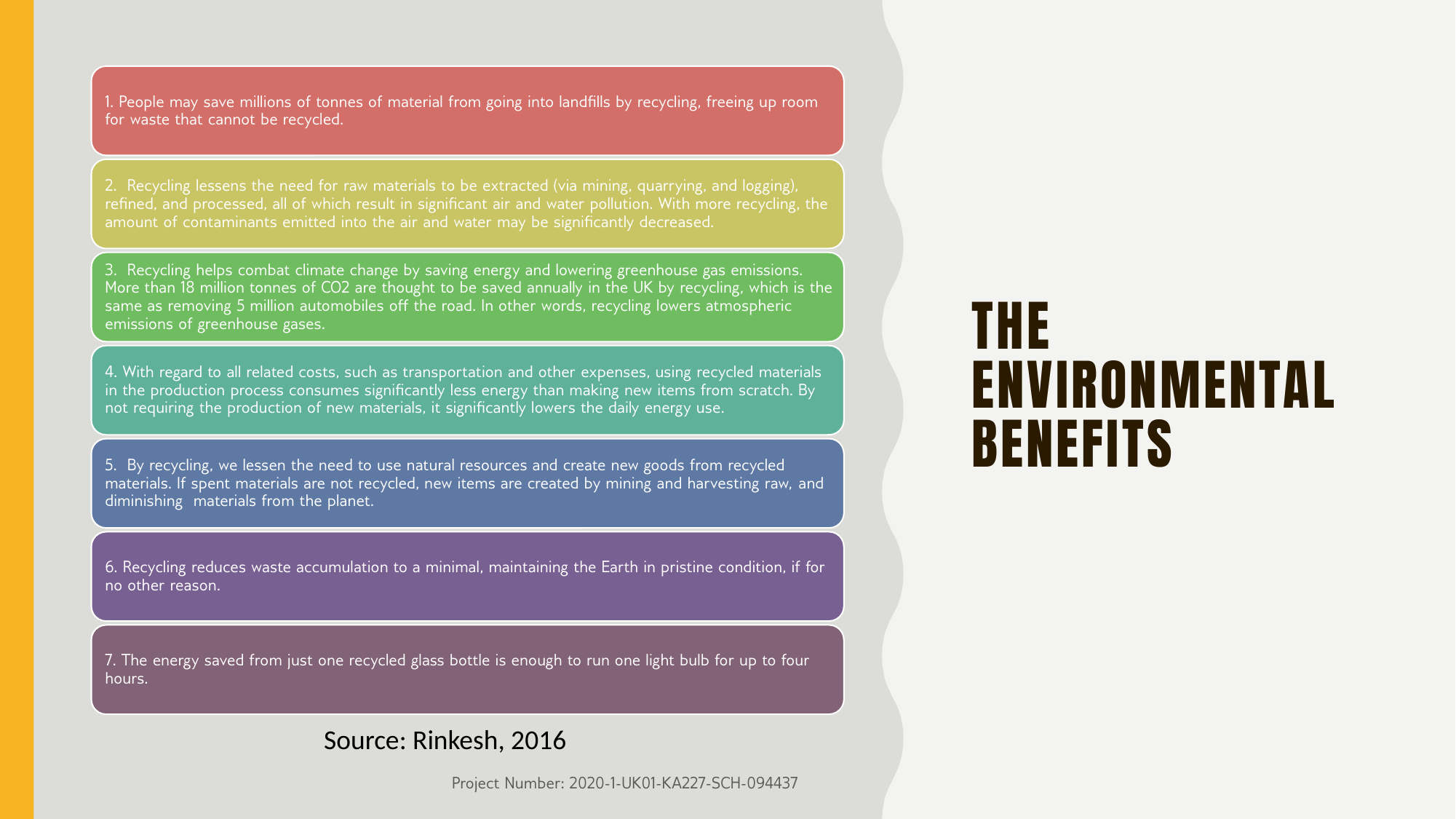

1. People may save millions of tonnes of material from going into landfills by recycling, freeing up room for waste that cannot be recycled.
2.  Recycling lessens the need for raw materials to be extracted (via mining, quarrying, and logging), refined, and processed, all of which result in significant air and water pollution. With more recycling, the amount of contaminants emitted into the air and water may be significantly decreased.
3.  Recycling helps combat climate change by saving energy and lowering greenhouse gas emissions. More than 18 million tonnes of CO2 are thought to be saved annually in the UK by recycling, which is the same as removing 5 million automobiles off the road. In other words, recycling lowers atmospheric emissions of greenhouse gases.
4. With regard to all related costs, such as transportation and other expenses, using recycled materials in the production process consumes significantly less energy than making new items from scratch. By not requiring the production of new materials, it significantly lowers the daily energy use.
5.  By recycling, we lessen the need to use natural resources and create new goods from recycled materials. If spent materials are not recycled, new items are created by mining and harvesting raw, and diminishing  materials from the planet.
6. Recycling reduces waste accumulation to a minimal, maintaining the Earth in pristine condition, if for no other reason.
7. The energy saved from just one recycled glass bottle is enough to run one light bulb for up to four hours.
# The environmental benefits
Source: Rinkesh, 2016
Project Number: 2020-1-UK01-KA227-SCH-094437